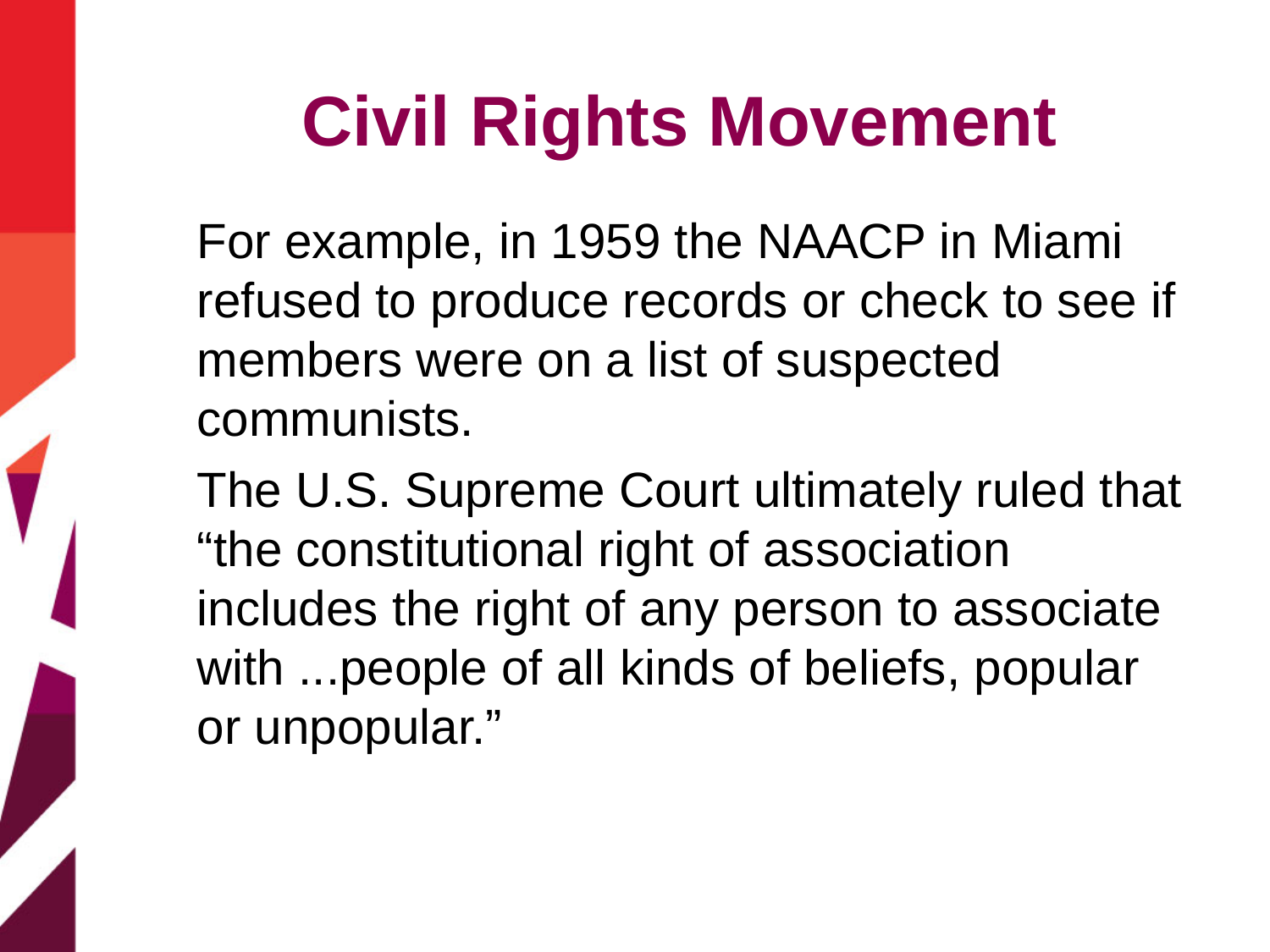

# Civil Rights Movement
For example, in 1959 the NAACP in Miami refused to produce records or check to see if members were on a list of suspected communists.
The U.S. Supreme Court ultimately ruled that “the constitutional right of association includes the right of any person to associate with ...people of all kinds of beliefs, popular or unpopular.”